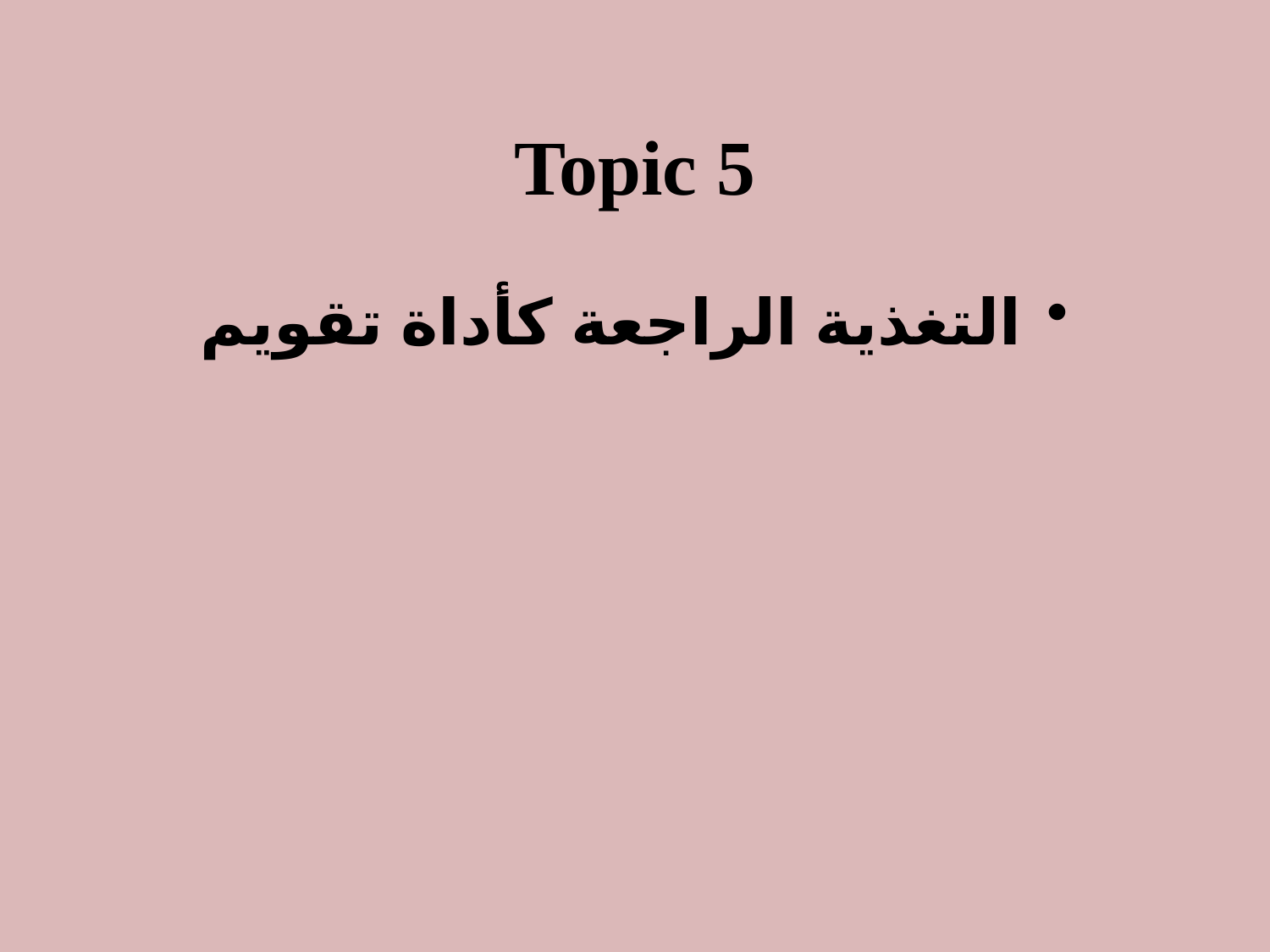

# Topic 5
التغذية الراجعة كأداة تقويم